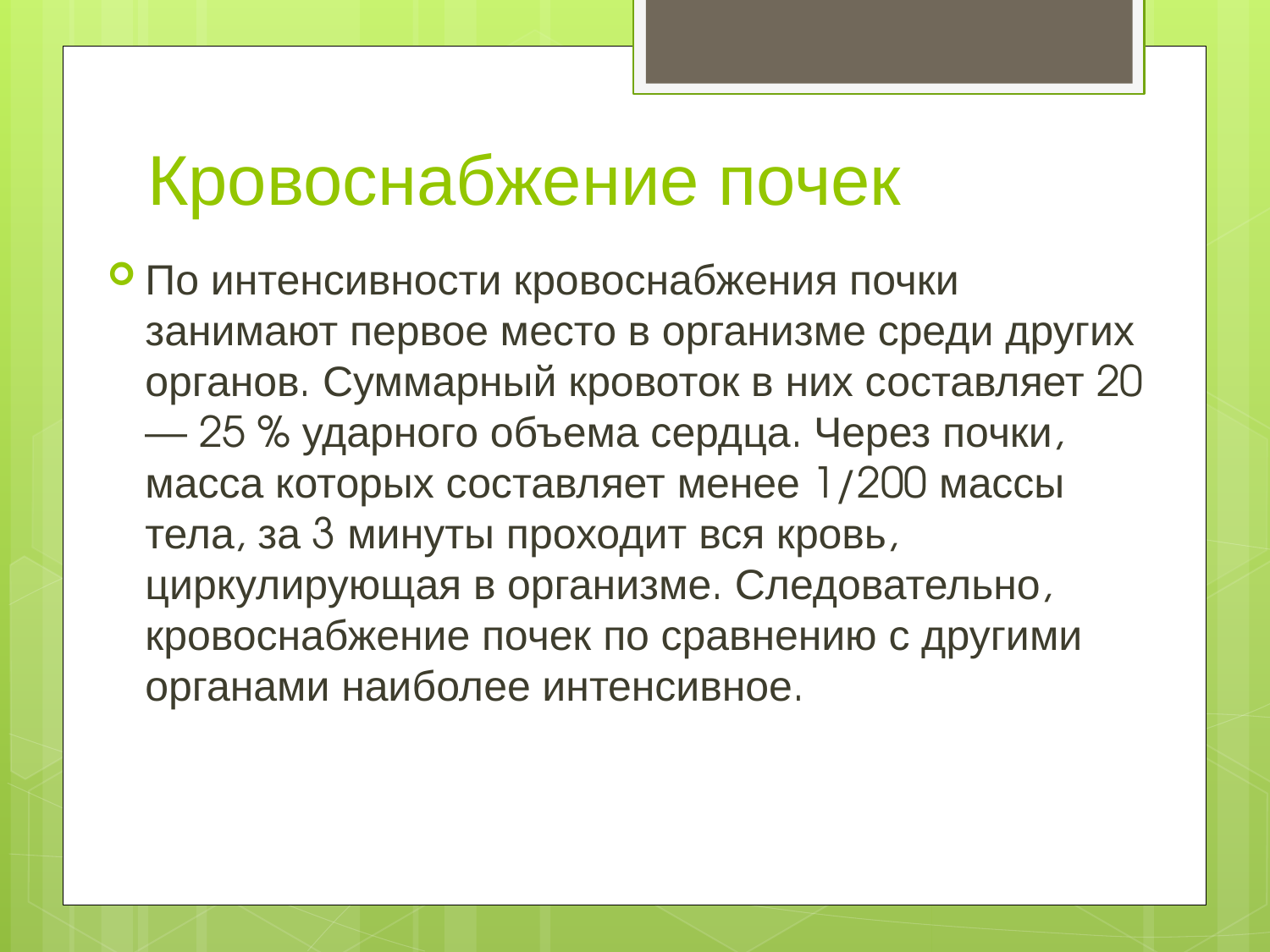

# Кровоснабжение почек
По интенсивности кровоснабжения почки занимают первое место в организме среди других органов. Суммарный кровоток в них составляет 20 — 25 % ударного объема сердца. Через почки, масса которых составляет менее 1/200 массы тела, за 3 минуты проходит вся кровь, циркулирующая в организме. Следовательно, кровоснабжение почек по сравнению с другими органами наиболее интенсивное.